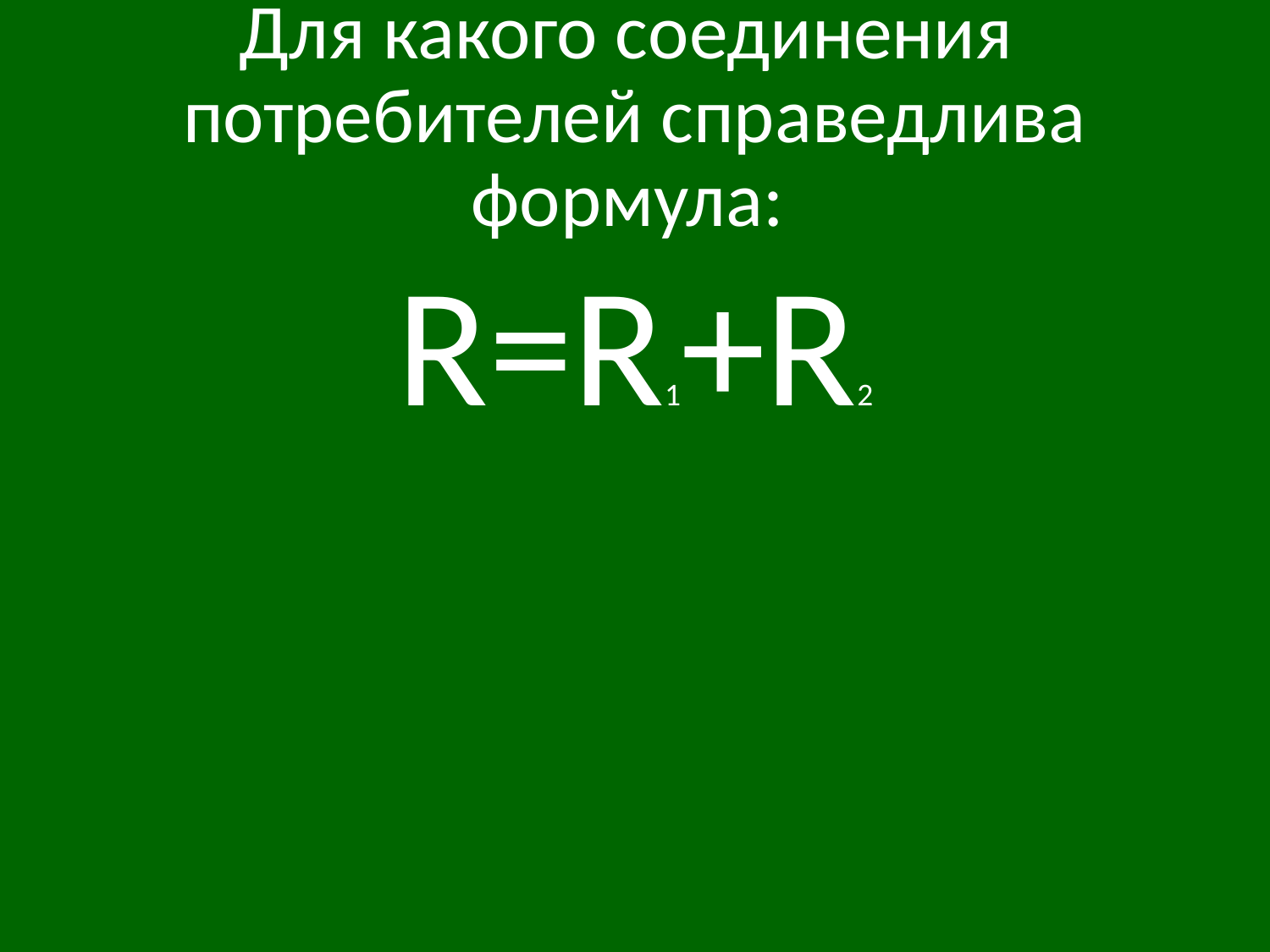

# Для какого соединения потребителей справедлива формула:
R=R1+R2